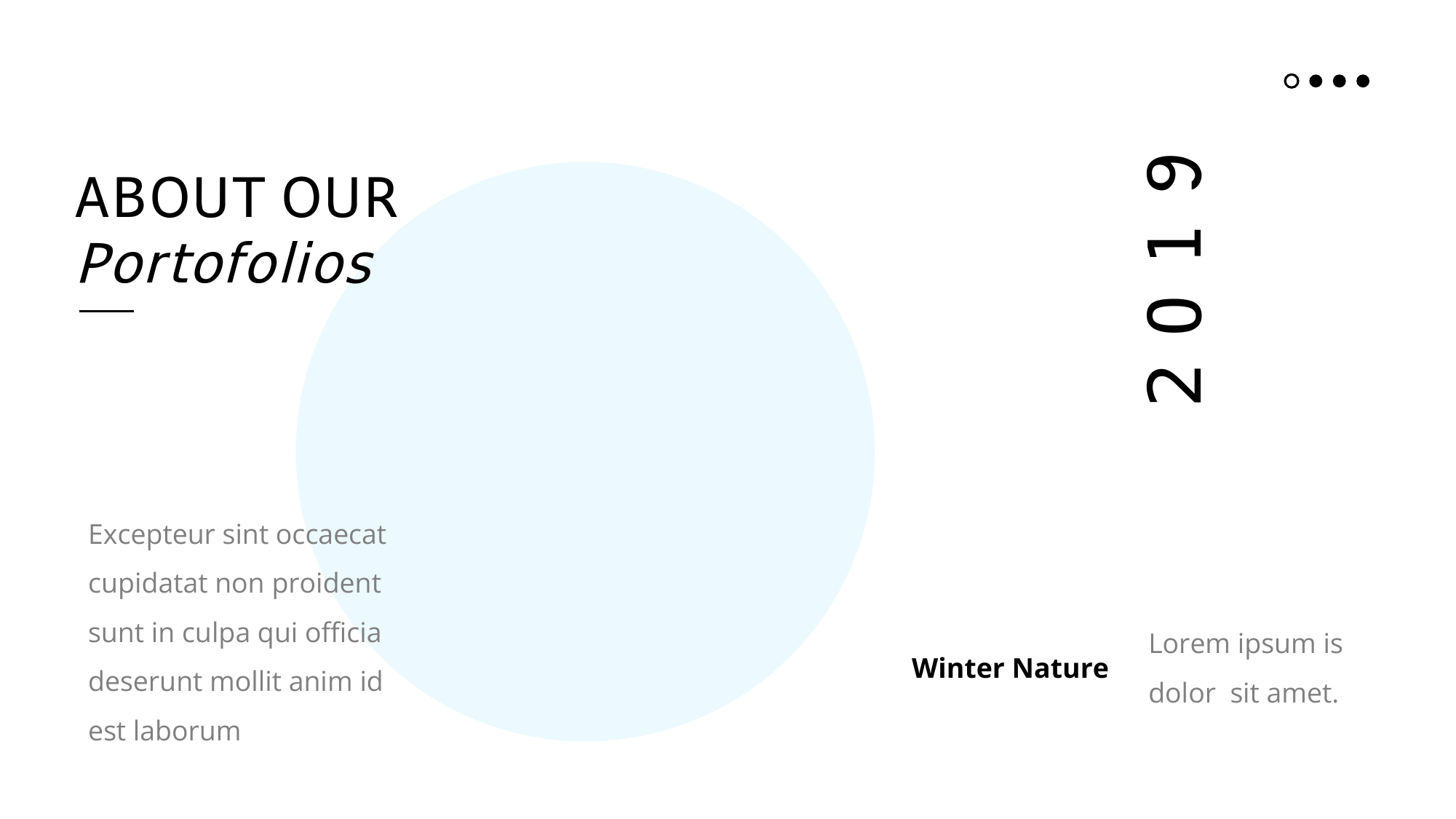

ABOUT OUR Portofolios
2019
Excepteur sint occaecat cupidatat non proident sunt in culpa qui officia deserunt mollit anim id est laborum

Lorem ipsum is dolor  sit amet.
Winter Nature